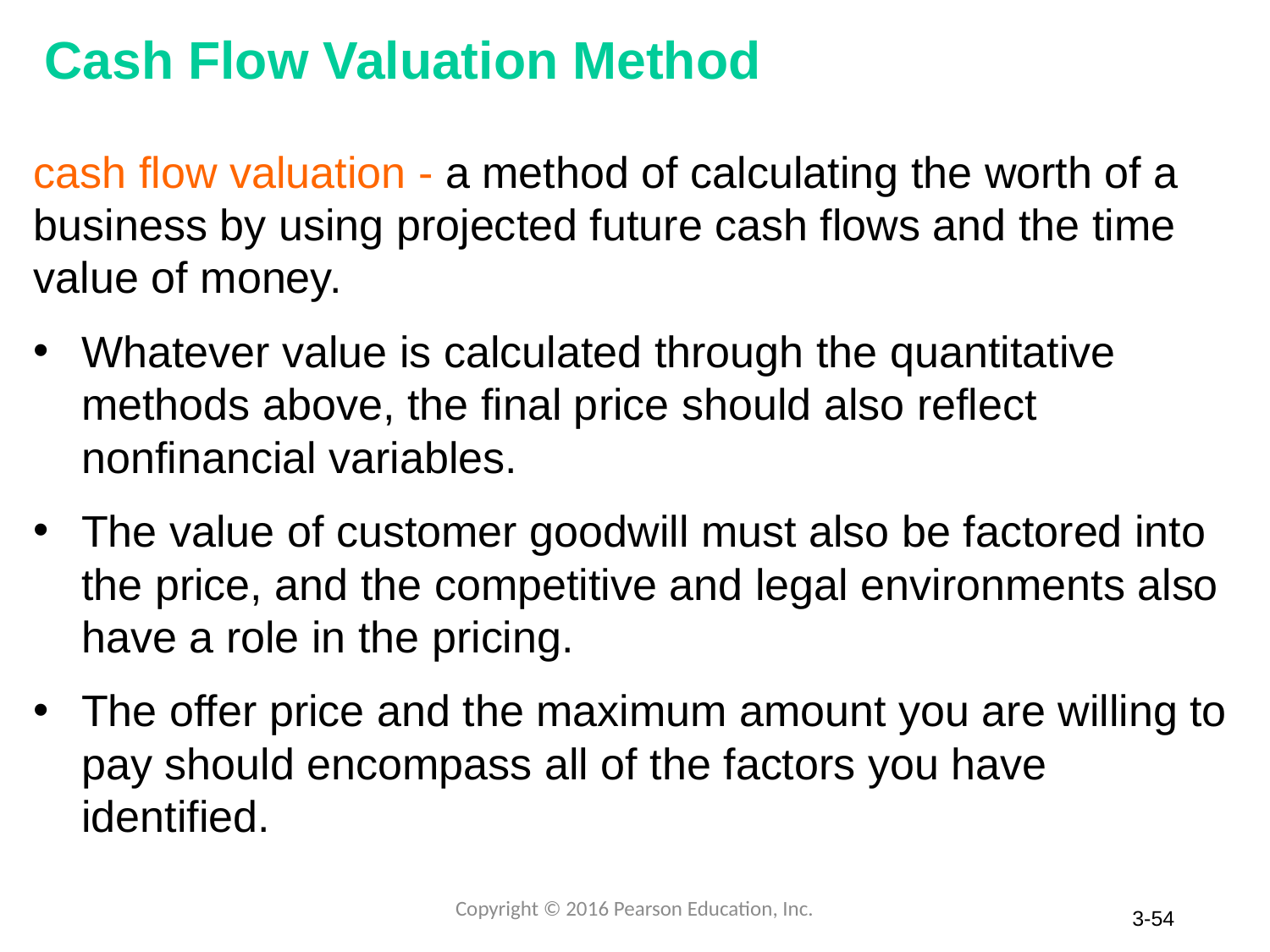

# Cash Flow Valuation Method
cash flow valuation - a method of calculating the worth of a business by using projected future cash flows and the time value of money.

Whatever value is calculated through the quantitative methods above, the final price should also reflect nonfinancial variables.

The value of customer goodwill must also be factored into the price, and the competitive and legal environments also have a role in the pricing.

The offer price and the maximum amount you are willing to pay should encompass all of the factors you have identified.
Copyright © 2016 Pearson Education, Inc.